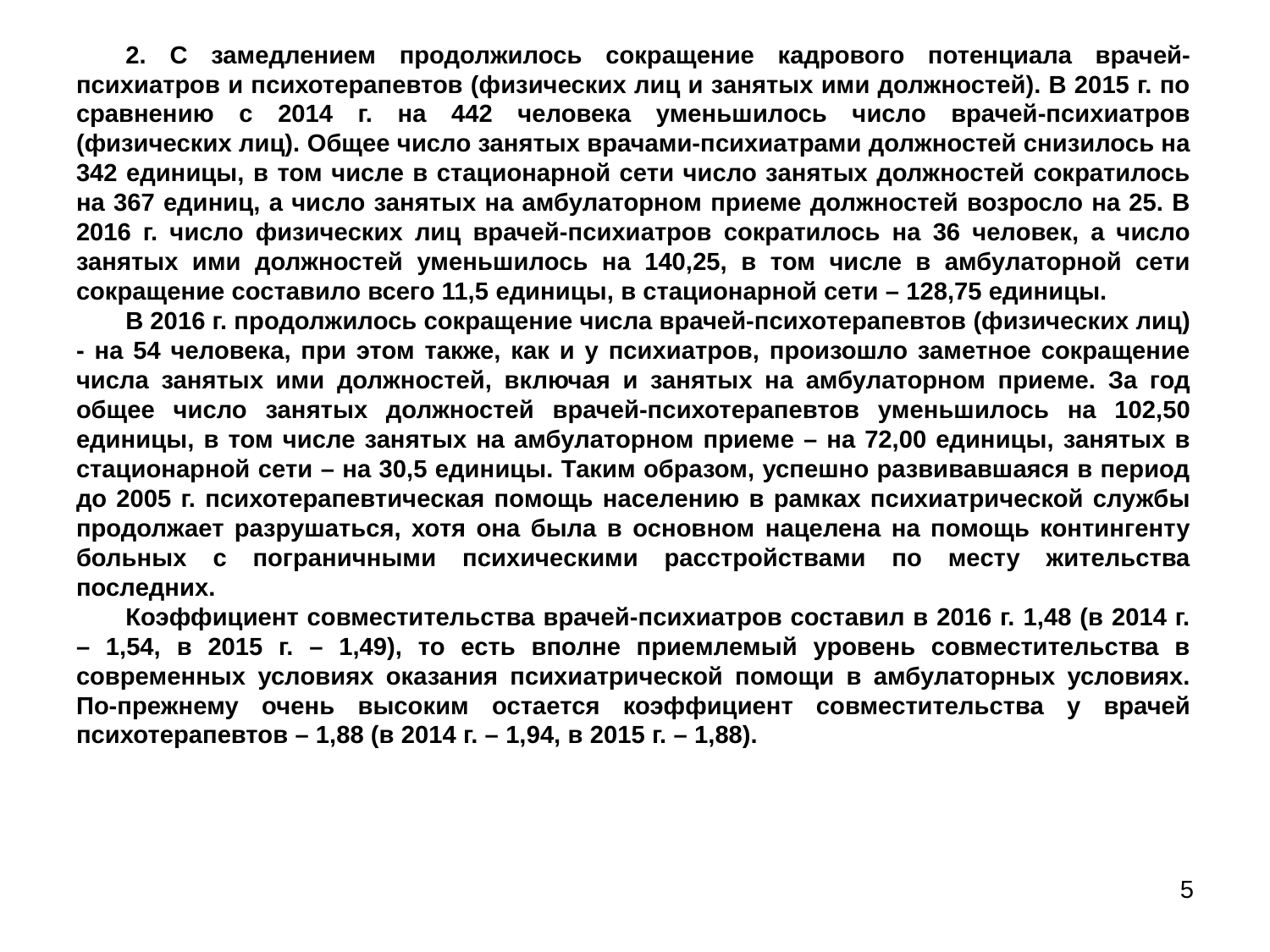

2. С замедлением продолжилось сокращение кадрового потенциала врачей-психиатров и психотерапевтов (физических лиц и занятых ими должностей). В 2015 г. по сравнению с 2014 г. на 442 человека уменьшилось число врачей-психиатров (физических лиц). Общее число занятых врачами-психиатрами должностей снизилось на 342 единицы, в том числе в стационарной сети число занятых должностей сократилось на 367 единиц, а число занятых на амбулаторном приеме должностей возросло на 25. В 2016 г. число физических лиц врачей-психиатров сократилось на 36 человек, а число занятых ими должностей уменьшилось на 140,25, в том числе в амбулаторной сети сокращение составило всего 11,5 единицы, в стационарной сети – 128,75 единицы.
В 2016 г. продолжилось сокращение числа врачей-психотерапевтов (физических лиц) - на 54 человека, при этом также, как и у психиатров, произошло заметное сокращение числа занятых ими должностей, включая и занятых на амбулаторном приеме. За год общее число занятых должностей врачей-психотерапевтов уменьшилось на 102,50 единицы, в том числе занятых на амбулаторном приеме – на 72,00 единицы, занятых в стационарной сети – на 30,5 единицы. Таким образом, успешно развивавшаяся в период до 2005 г. психотерапевтическая помощь населению в рамках психиатрической службы продолжает разрушаться, хотя она была в основном нацелена на помощь контингенту больных с пограничными психическими расстройствами по месту жительства последних.
Коэффициент совместительства врачей-психиатров составил в 2016 г. 1,48 (в 2014 г. – 1,54, в 2015 г. – 1,49), то есть вполне приемлемый уровень совместительства в современных условиях оказания психиатрической помощи в амбулаторных условиях. По-прежнему очень высоким остается коэффициент совместительства у врачей психотерапевтов – 1,88 (в 2014 г. – 1,94, в 2015 г. – 1,88).

5